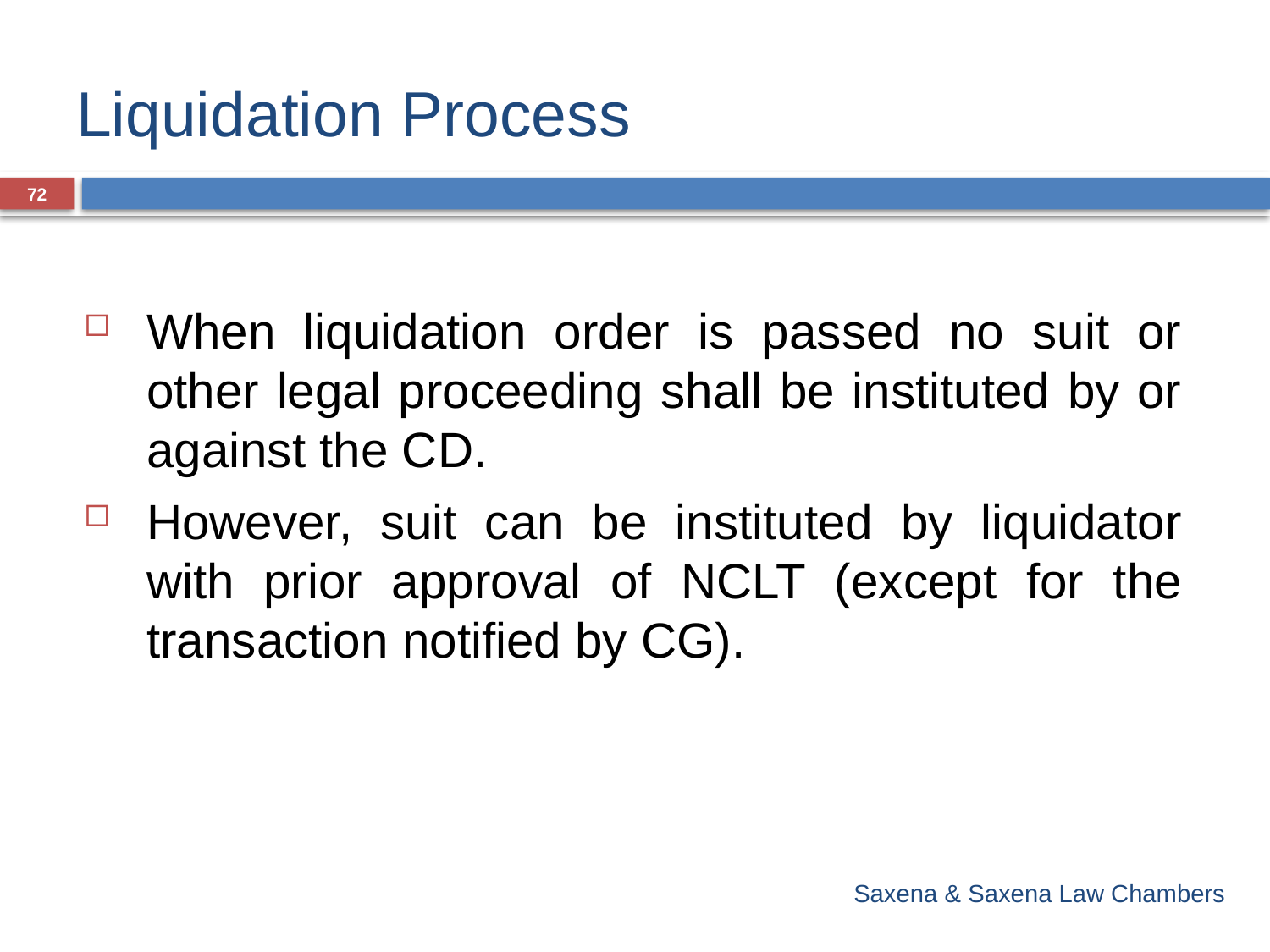

# Liquidation Process
72

When liquidation order is passed no suit or other legal proceeding shall be instituted by or against the CD.
However, suit can be instituted by liquidator with prior approval of NCLT (except for the transaction notified by CG).

Saxena & Saxena Law Chambers